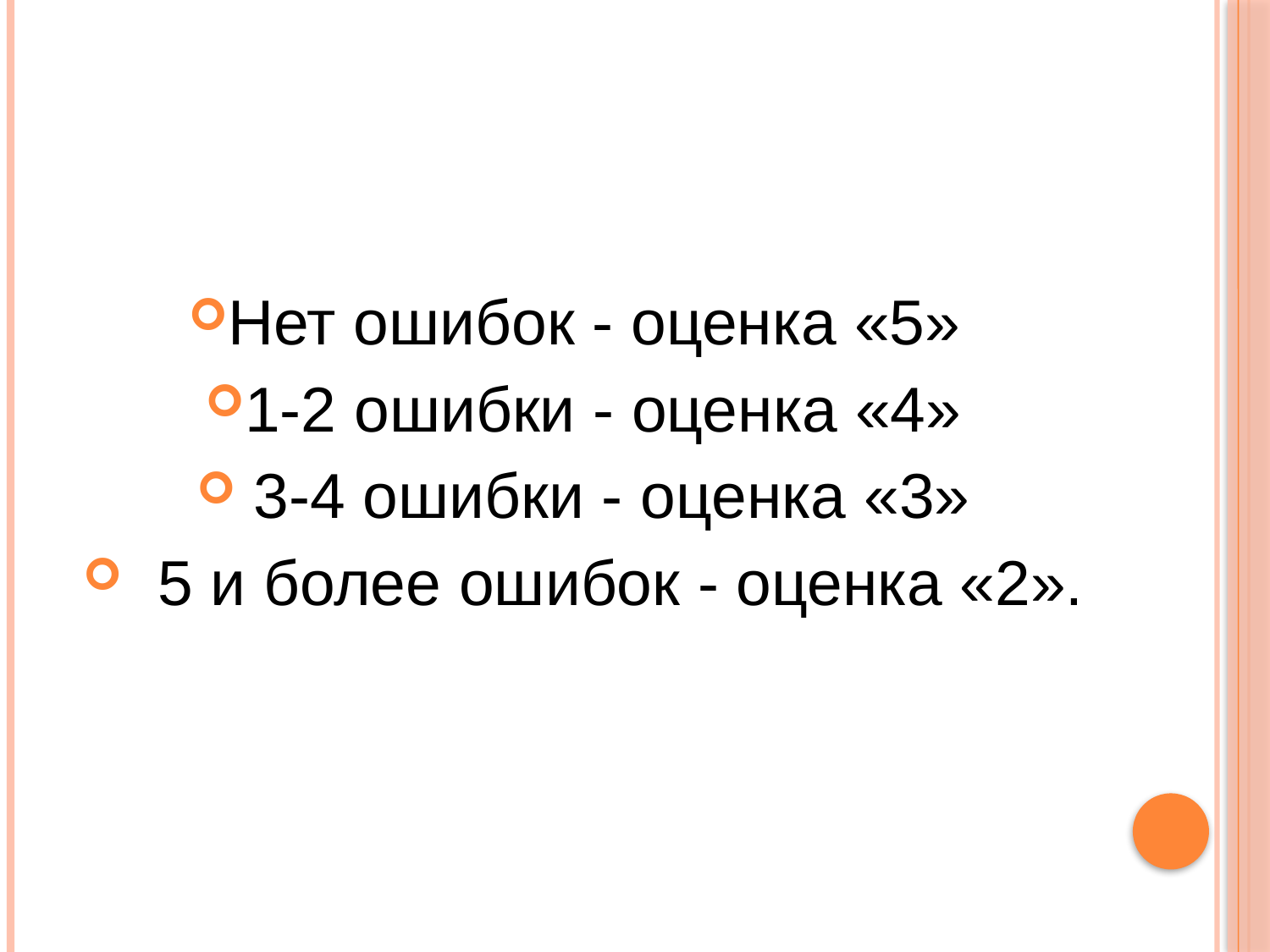

#
Нет ошибок - оценка «5»
1-2 ошибки - оценка «4»
 3-4 ошибки - оценка «3»
  5 и более ошибок - оценка «2».